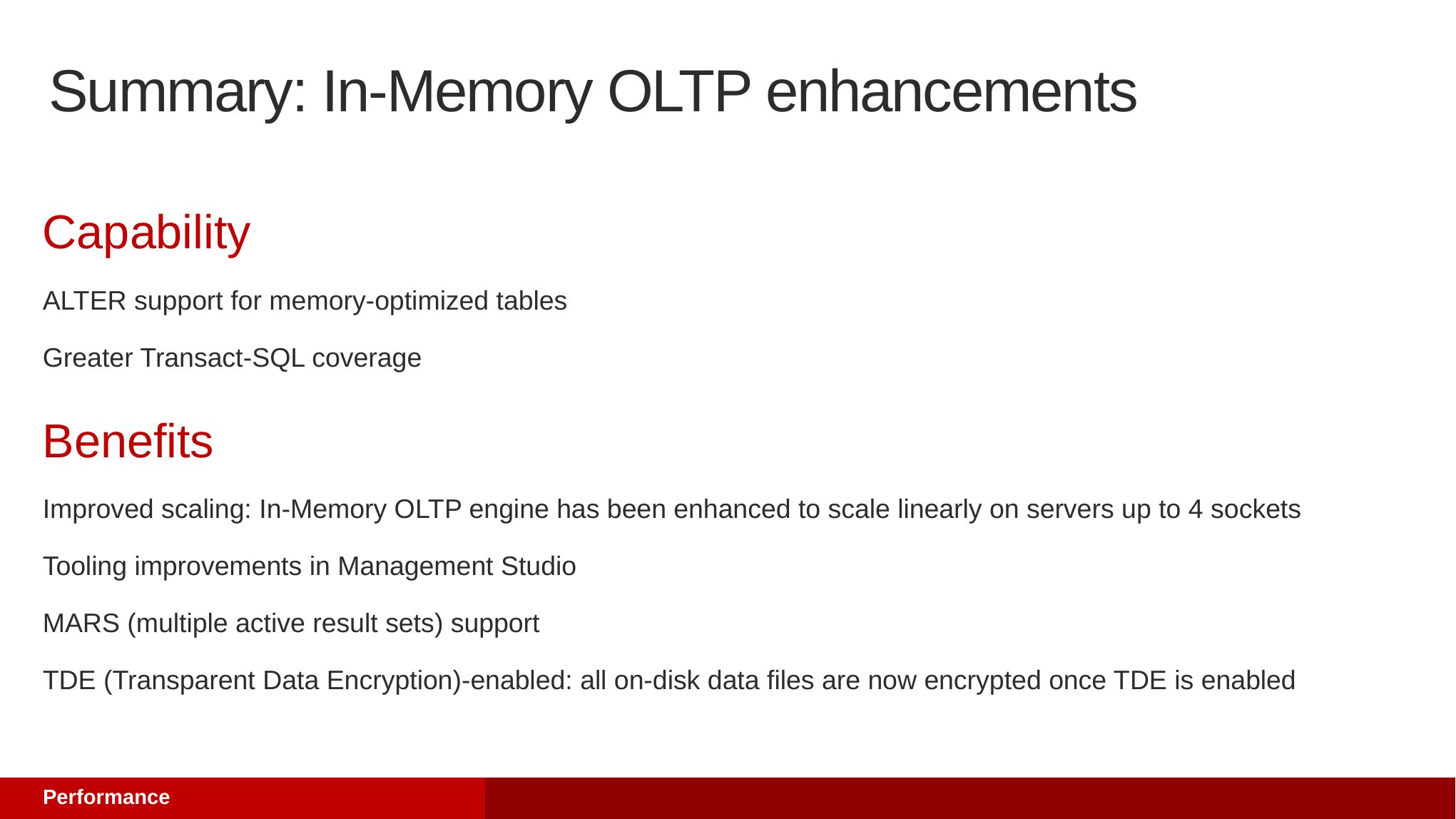

Summary: In-Memory OLTP enhancements
Capability
ALTER support for memory-optimized tables
Greater Transact-SQL coverage
Benefits
Improved scaling: In-Memory OLTP engine has been enhanced to scale linearly on servers up to 4 sockets
Tooling improvements in Management Studio
MARS (multiple active result sets) support
TDE (Transparent Data Encryption)-enabled: all on-disk data files are now encrypted once TDE is enabled
Performance